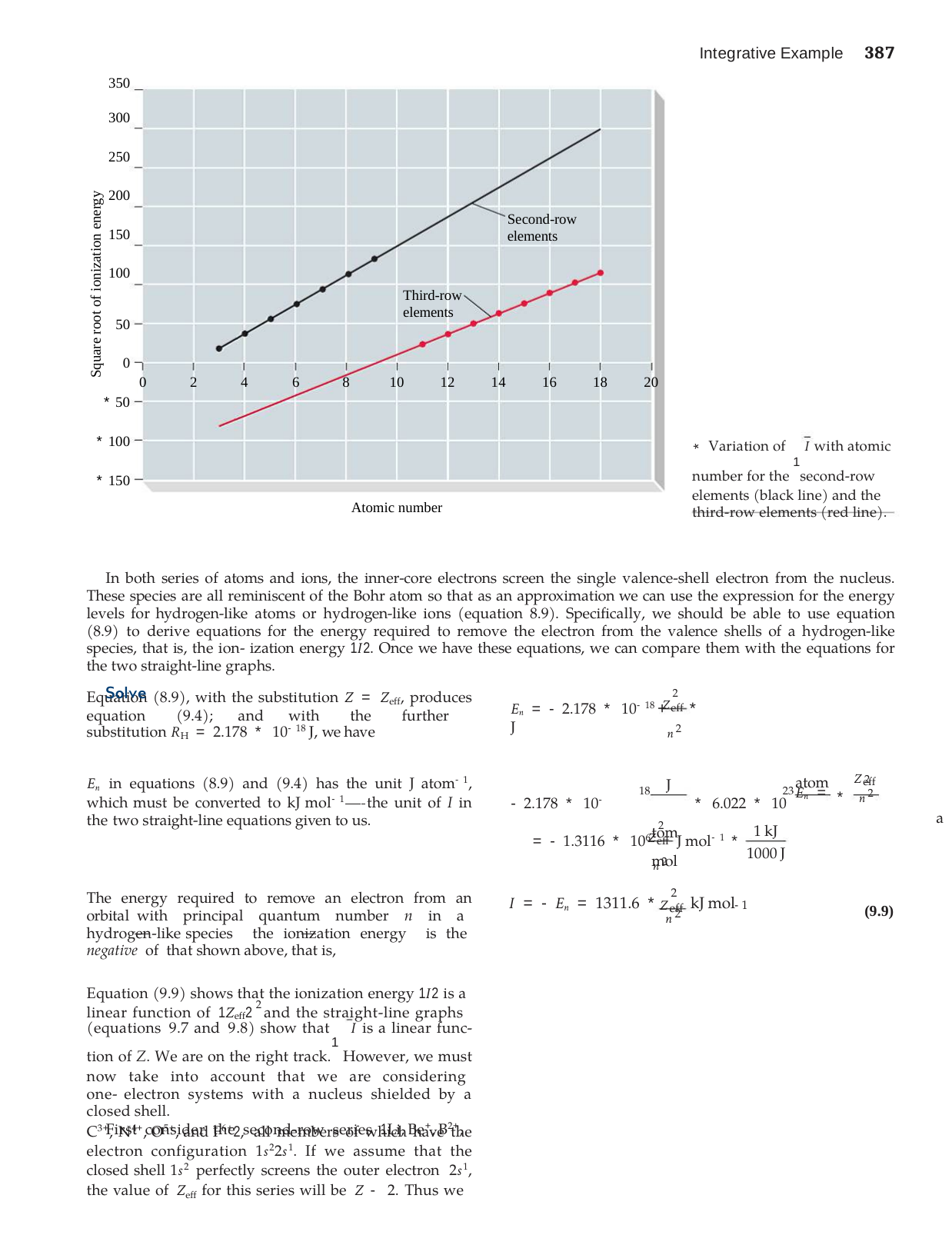

Integrative Example	387
| 350 |  |  |  |  |  |
| --- | --- | --- | --- | --- | --- |
| 300 |  |  |  |  |  |
| 250 |  |  |  |  |  |
| 200 |  |  |  |  |  |
| 150 |  |  |  |  |  |
| 100 |  |  |  |  |  |
Square root of ionization energy
Second-row elements
Third-row elements
50
0
0
2
4
6
8
10
12
14
16
18
20
*50
*100
*
Variation of     I with atomic number for the 1second-row elements (black line) and the third-row elements (red line).
*150
Atomic number
In both series of atoms and ions, the inner-core electrons screen the single valence-shell electron from the nucleus. These species are all reminiscent of the Bohr atom so that as an approximation we can use the expression for the energy levels for hydrogen-like atoms or hydrogen-like ions (equation 8.9). Specifically, we should be able to use equation (8.9) to derive equations for the energy required to remove the electron from the valence shells of a hydrogen-like species, that is, the ion- ization energy 1I2. Once we have these equations, we can compare them with the equations for the two straight-line graphs.
Solve
2
Equation (8.9), with the substitution Z  =  Zeff, produces equation    (9.4);   and   with    the    further    substitution RH  =  2.178  *  10-18 J, we have
Zeff
En  =  - 2.178  *  10-18 +	*  J
n2
En in equations (8.9) and (9.4) has the unit J atom-1, which must be converted to kJ mol-1     the unit of I in the two straight-line equations given to us.
2
J
Zeff n2
atom
En  =  - 2.178  *  10-	*  6.022  *  10
atom	mol
18	23
*
2
1 kJ
1000 J
Zeff
  =  - 1.3116  *  106 	 J mol-1  *
n2
2
Zeff
The energy required to remove an electron from an orbital with  principal  quantum  number  n  in  a  hydrogen-like species    the  ionization  energy    is  the  negative  of  that shown above, that is,
-1
I  =  - En  =  1311.6  *	 kJ mol
n2
(9.9)

Equation (9.9) shows that the ionization energy 1I2 is a
2
linear function of  1Zeff2   and the straight-line graphs
(equations  9.7 and  9.8) show that     I is a linear func- tion of Z. We are on the right track.1 However, we must now  take  into  account  that  we  are  considering  one- electron systems with a nucleus shielded by a closed shell.
First  consider  the  second-row  series  1Li, Be+, B2+,
C3+, N4+, O5+, and F6+2,  all members of which have the electron  configuration  1s22s1.  If  we  assume  that  the closed shell 1s2  perfectly screens the outer electron  2s1, the value of  Zeff  for this series will be  Z  -  2. Thus we